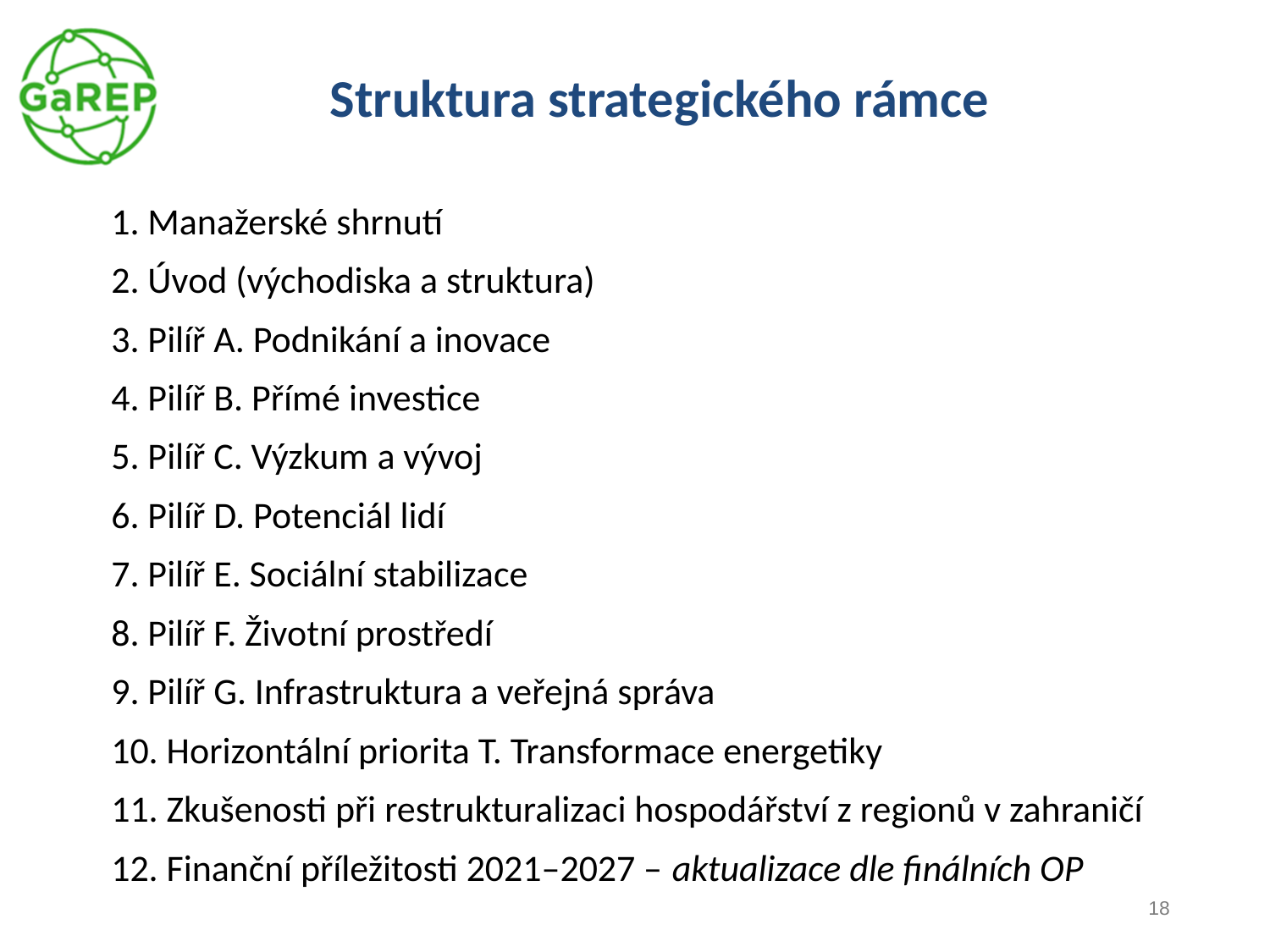

# Struktura strategického rámce
1. Manažerské shrnutí
2. Úvod (východiska a struktura)
3. Pilíř A. Podnikání a inovace
4. Pilíř B. Přímé investice
5. Pilíř C. Výzkum a vývoj
6. Pilíř D. Potenciál lidí
7. Pilíř E. Sociální stabilizace
8. Pilíř F. Životní prostředí
9. Pilíř G. Infrastruktura a veřejná správa
10. Horizontální priorita T. Transformace energetiky
11. Zkušenosti při restrukturalizaci hospodářství z regionů v zahraničí
12. Finanční příležitosti 2021–2027 – aktualizace dle finálních OP

18